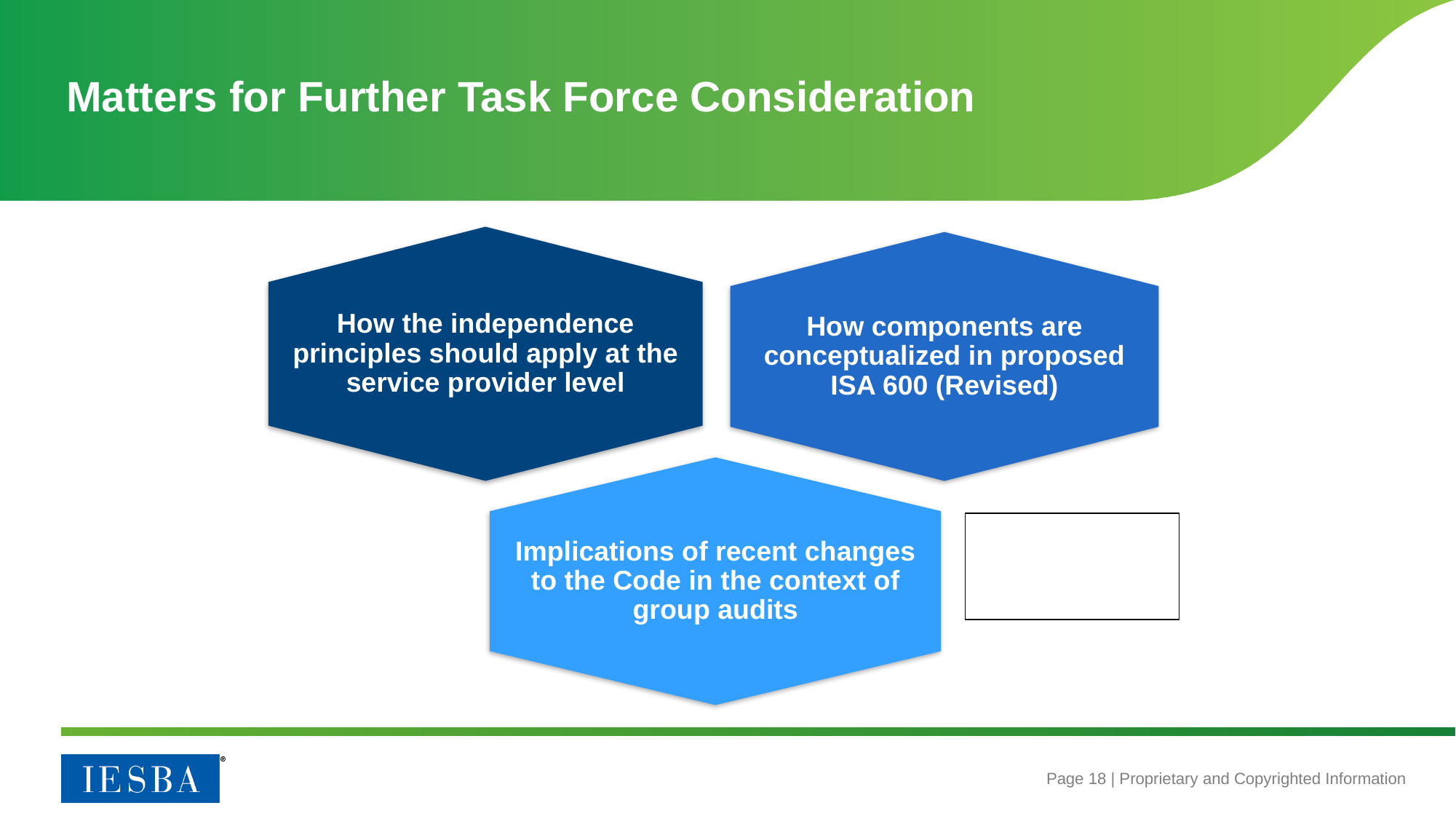

# Matters for Further Task Force Consideration
How the independence principles should apply at the service provider level
How components are conceptualized in proposed ISA 600 (Revised)

Implications of recent changes to the Code in the context of group audits